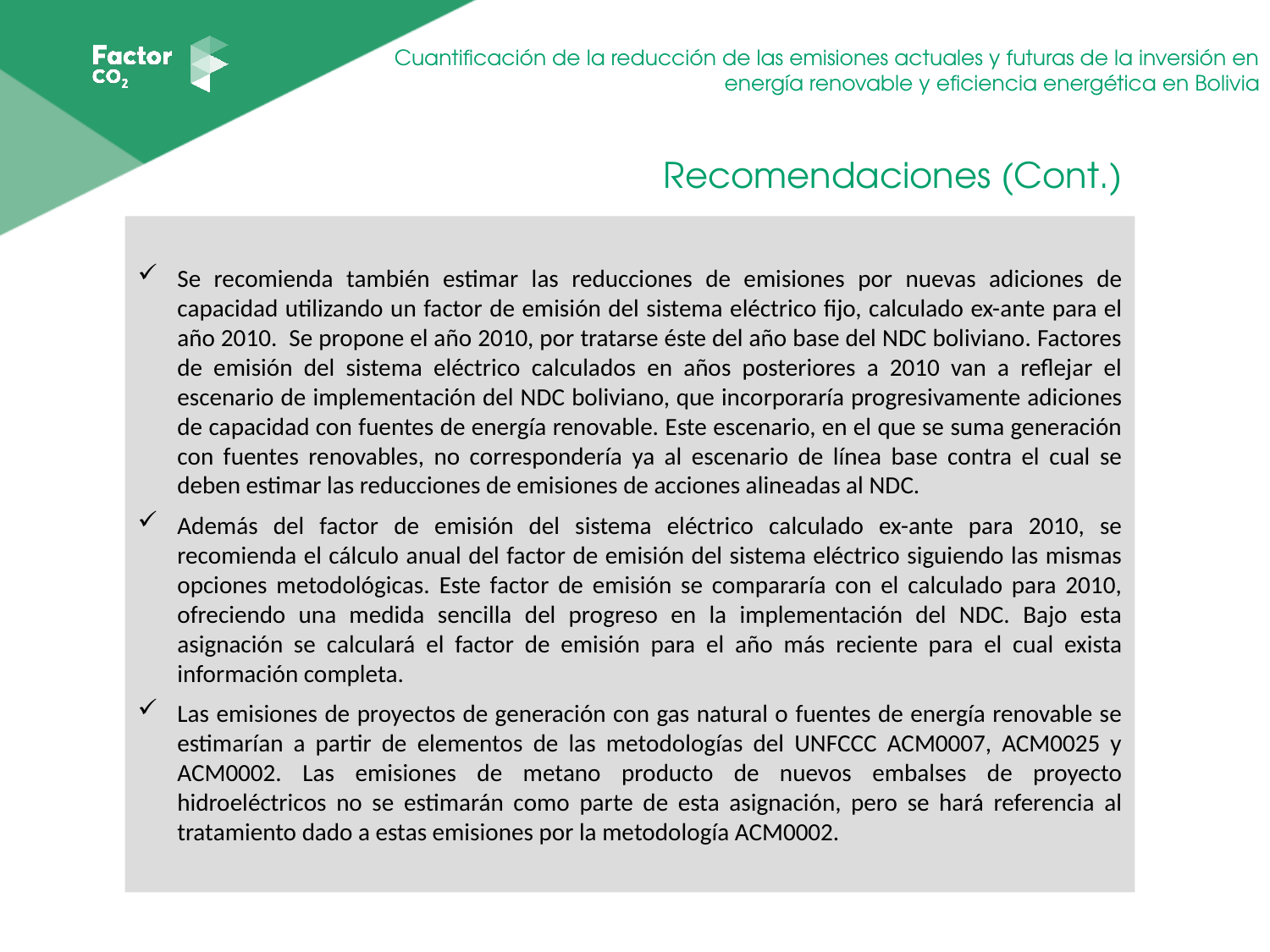

Recomendaciones (Cont.)

Se recomienda también estimar las reducciones de emisiones por nuevas adiciones de capacidad utilizando un factor de emisión del sistema eléctrico fijo, calculado ex-ante para el año 2010.  Se propone el año 2010, por tratarse éste del año base del NDC boliviano. Factores de emisión del sistema eléctrico calculados en años posteriores a 2010 van a reflejar el escenario de implementación del NDC boliviano, que incorporaría progresivamente adiciones de capacidad con fuentes de energía renovable. Este escenario, en el que se suma generación con fuentes renovables, no correspondería ya al escenario de línea base contra el cual se deben estimar las reducciones de emisiones de acciones alineadas al NDC.
Además del factor de emisión del sistema eléctrico calculado ex-ante para 2010, se recomienda el cálculo anual del factor de emisión del sistema eléctrico siguiendo las mismas opciones metodológicas. Este factor de emisión se compararía con el calculado para 2010, ofreciendo una medida sencilla del progreso en la implementación del NDC. Bajo esta asignación se calculará el factor de emisión para el año más reciente para el cual exista información completa.
Las emisiones de proyectos de generación con gas natural o fuentes de energía renovable se estimarían a partir de elementos de las metodologías del UNFCCC ACM0007, ACM0025 y ACM0002. Las emisiones de metano producto de nuevos embalses de proyecto hidroeléctricos no se estimarán como parte de esta asignación, pero se hará referencia al tratamiento dado a estas emisiones por la metodología ACM0002.